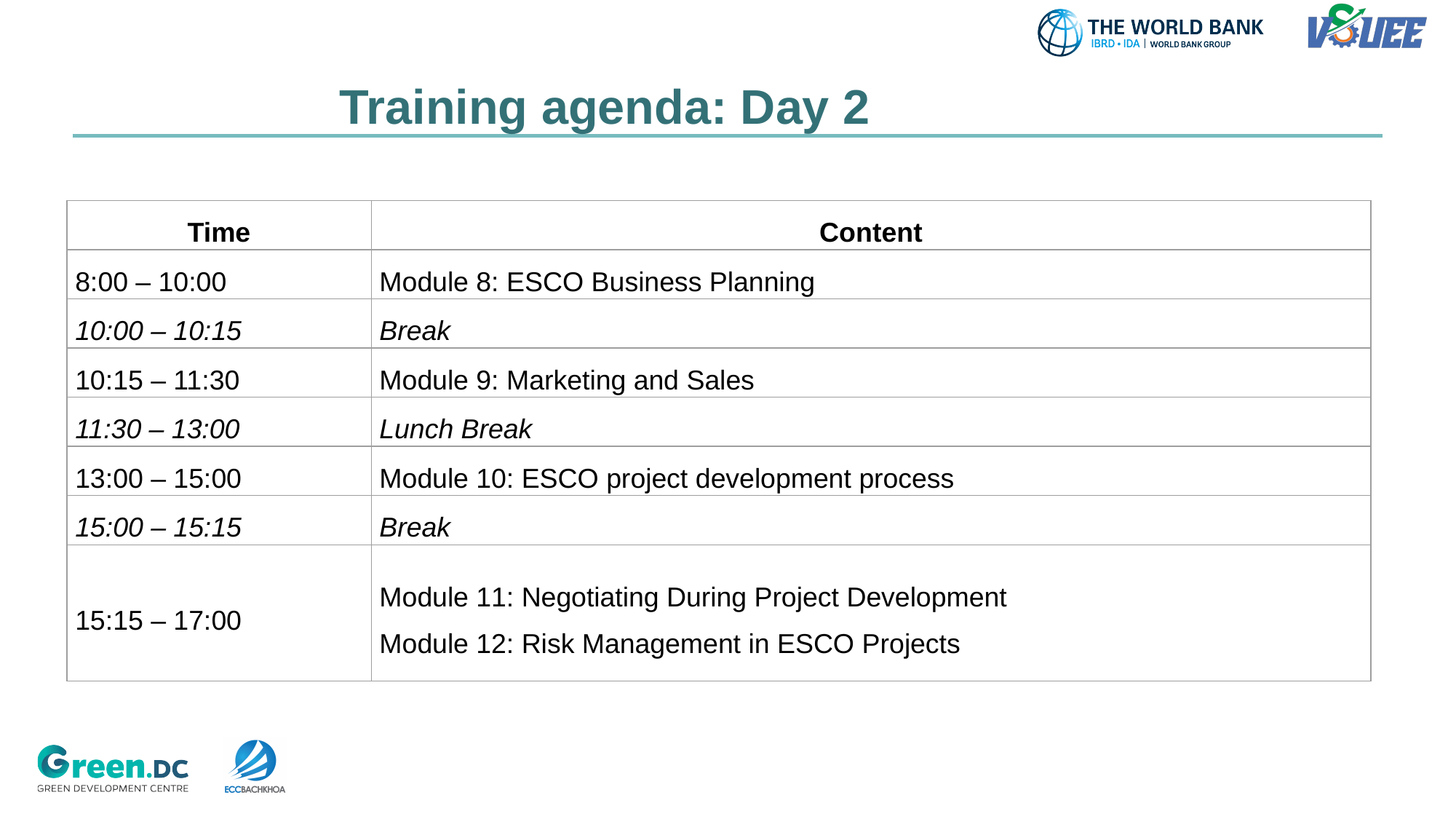

Training agenda: Day 2
| Time | Content |
| --- | --- |
| 8:00 – 10:00 | Module 8: ESCO Business Planning |
| 10:00 – 10:15 | Break |
| 10:15 – 11:30 | Module 9: Marketing and Sales |
| 11:30 – 13:00 | Lunch Break |
| 13:00 – 15:00 | Module 10: ESCO project development process |
| 15:00 – 15:15 | Break |
| 15:15 – 17:00 | Module 11: Negotiating During Project Development Module 12: Risk Management in ESCO Projects |